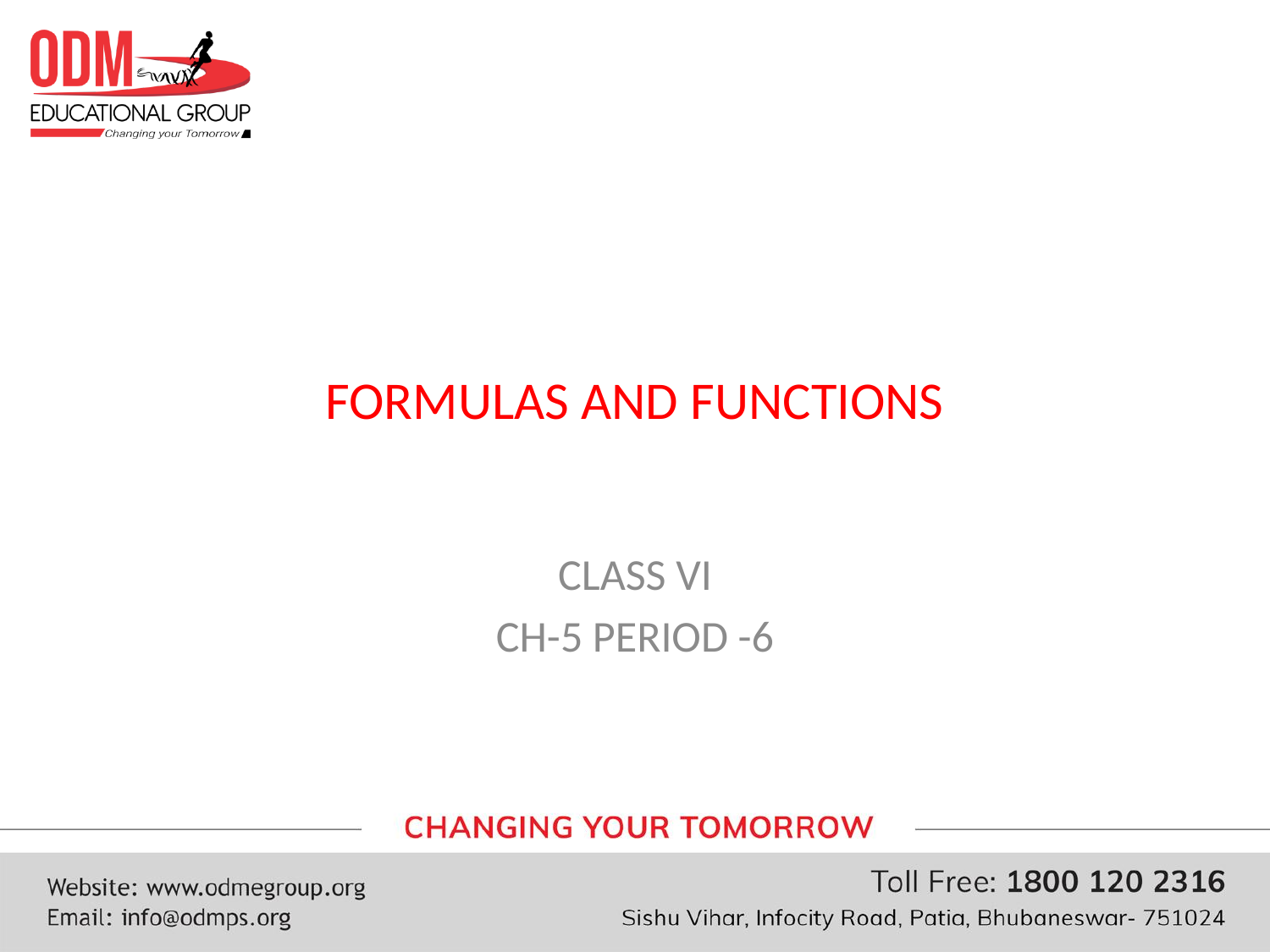

# FORMULAS AND FUNCTIONS
CLASS VI
CH-5 PERIOD -6